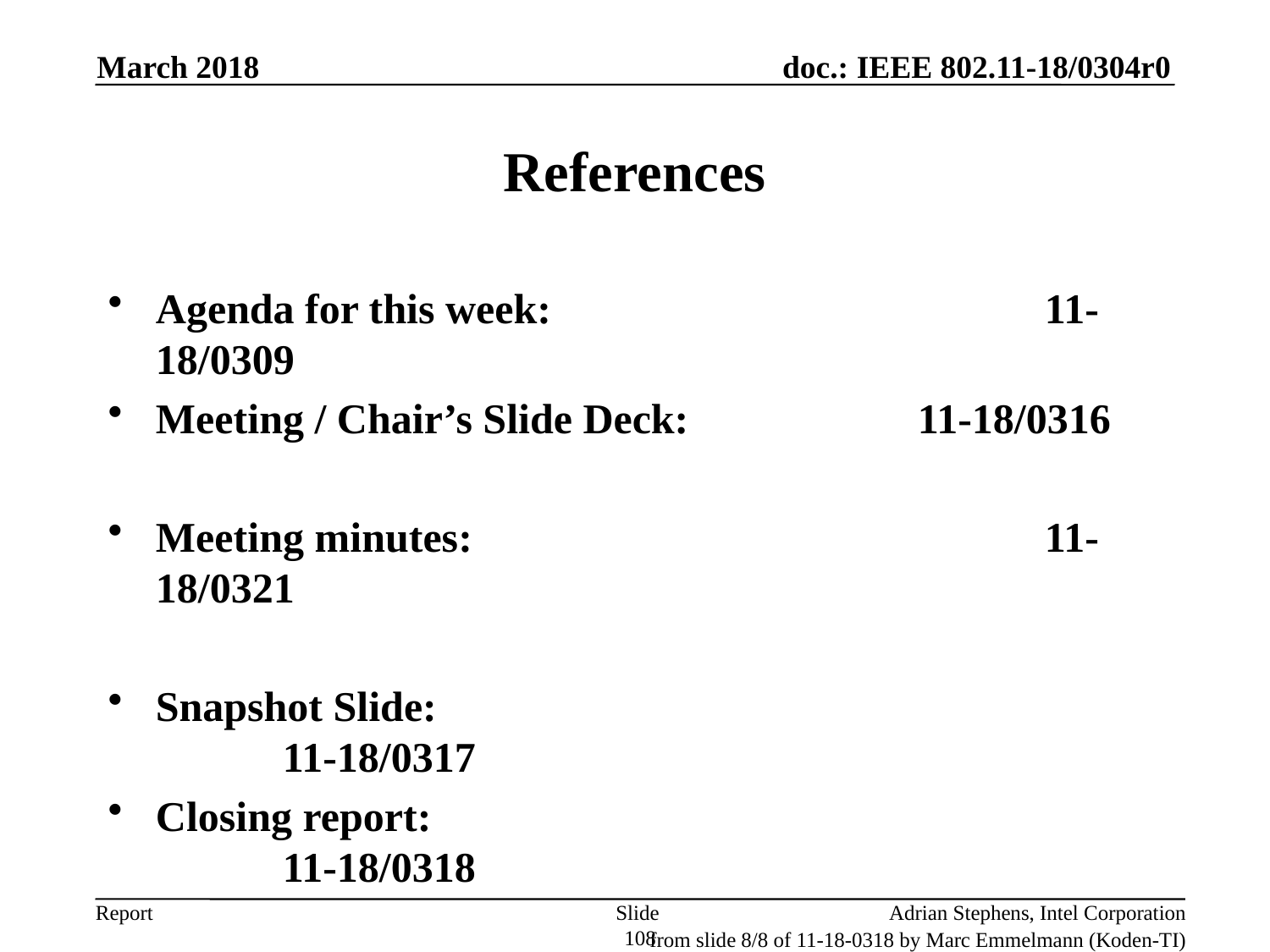

March 2018
# References
Agenda for this week:				11-18/0309
Meeting / Chair’s Slide Deck:		11-18/0316

Meeting minutes:					11-18/0321

Snapshot Slide:						11-18/0317
Closing report:						11-18/0318
Slide 108
Adrian Stephens, Intel Corporation
from slide 8/8 of 11-18-0318 by Marc Emmelmann (Koden-TI)